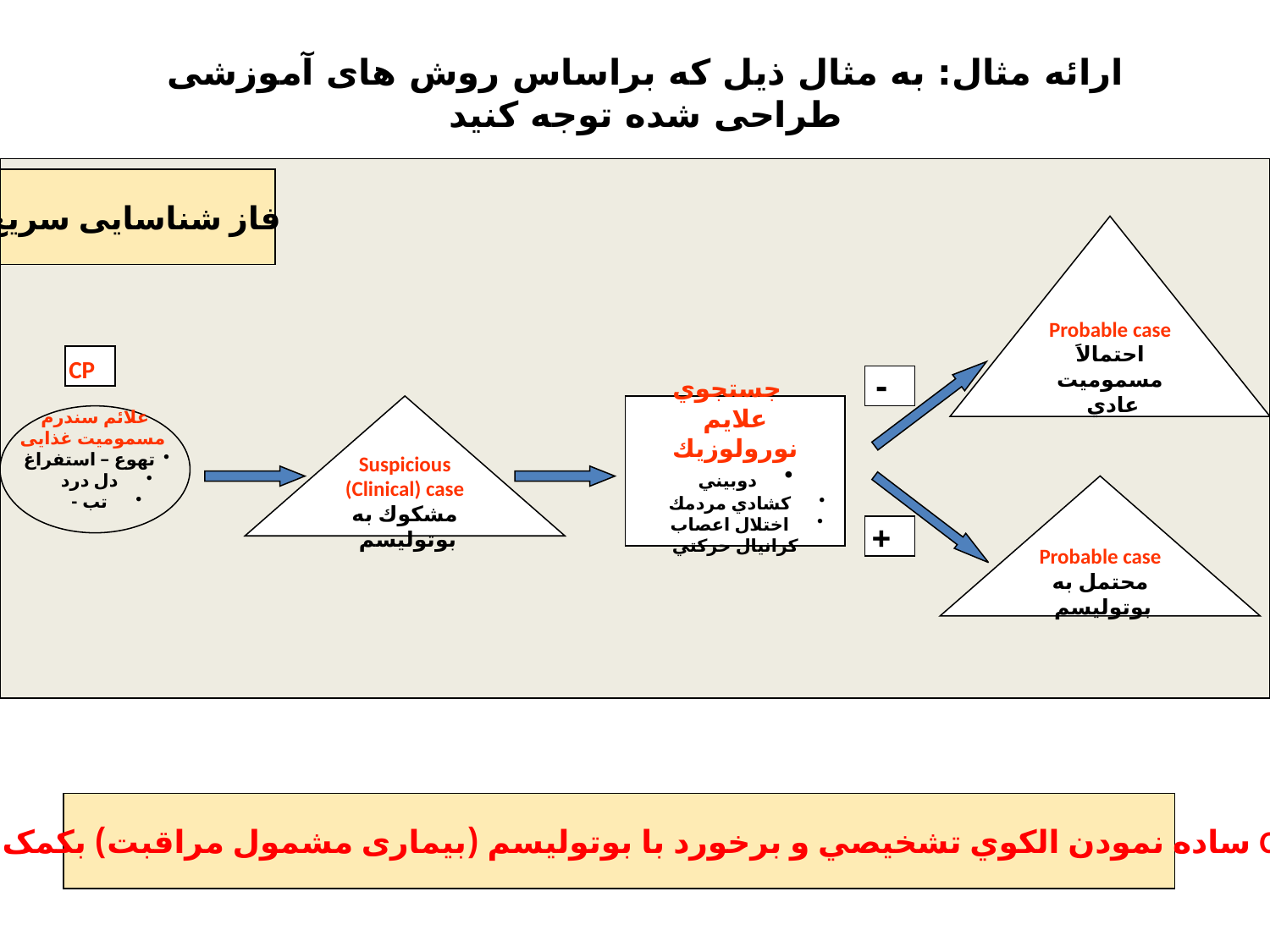

ارائه مثال: به مثال ذیل که براساس روش های آموزشی طراحی شده توجه کنید

فاز شناسایی سریع
Probable case
احتمالاَ مسموميت عادي

  CP

  -

Suspicious (Clinical) case
مشكوك به بوتوليسم

  جستجوي علايم نورولوزيك
 دوبيني
 كشادي مردمك
 اختلال اعصاب كرانيال حركتي

علائم سندرم
 مسمومیت غذایی
 تهوع – استفراغ
 دل درد
 تب -

Probable case
محتمل به بوتوليسم

  +

ساده نمودن الكوي تشخيصي و برخورد با بوتوليسم (بیماری مشمول مراقبت) بکمک مدل CPC